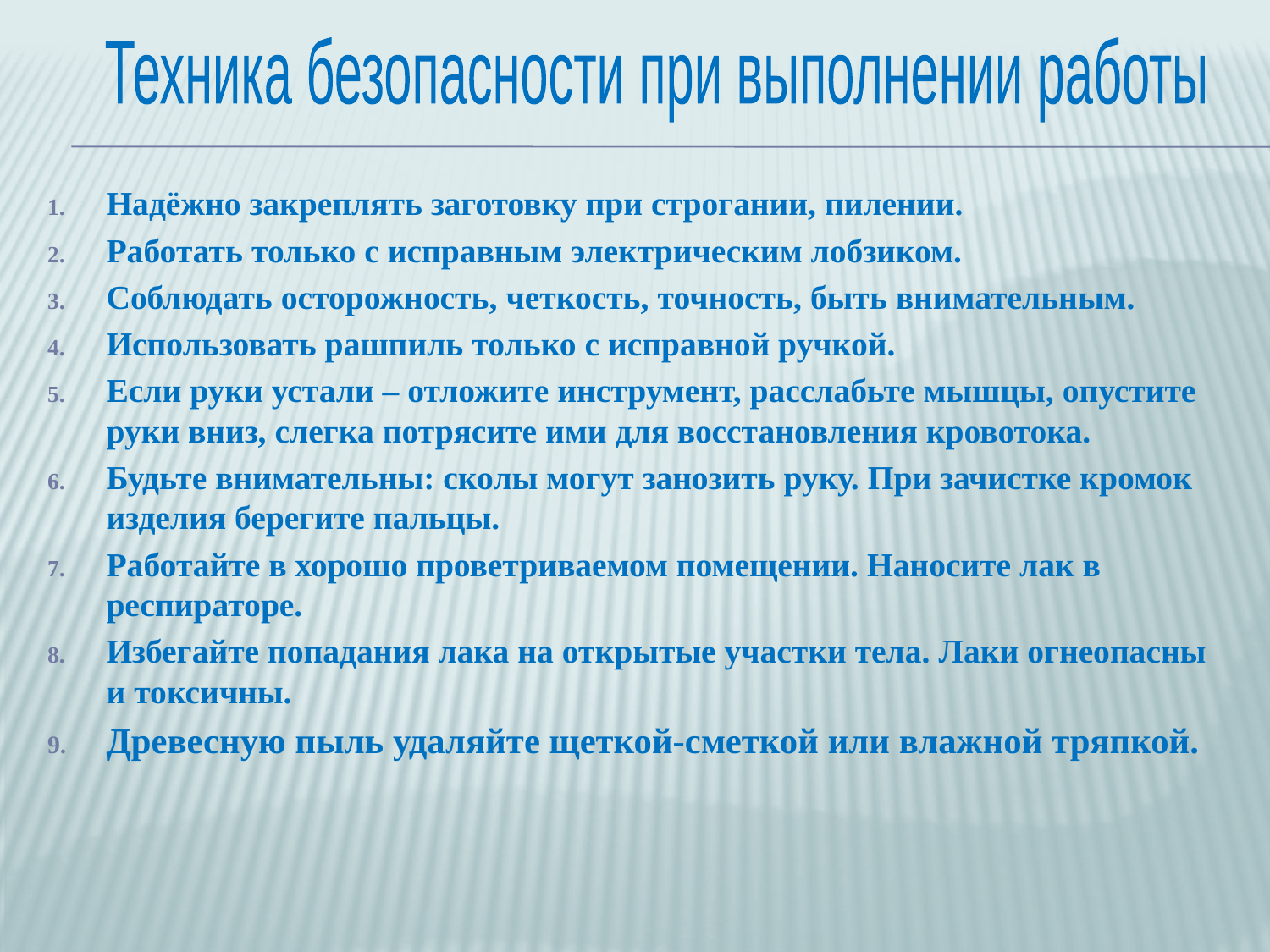

Техника безопасности при выполнении работы
Надёжно закреплять заготовку при строгании, пилении.
Работать только с исправным электрическим лобзиком.
Соблюдать осторожность, четкость, точность, быть внимательным.
Использовать рашпиль только с исправной ручкой.
Если руки устали – отложите инструмент, расслабьте мышцы, опустите руки вниз, слегка потрясите ими для восстановления кровотока.
Будьте внимательны: сколы могут занозить руку. При зачистке кромок изделия берегите пальцы.
Работайте в хорошо проветриваемом помещении. Наносите лак в респираторе.
Избегайте попадания лака на открытые участки тела. Лаки огнеопасны и токсичны.
Древесную пыль удаляйте щеткой-сметкой или влажной тряпкой.